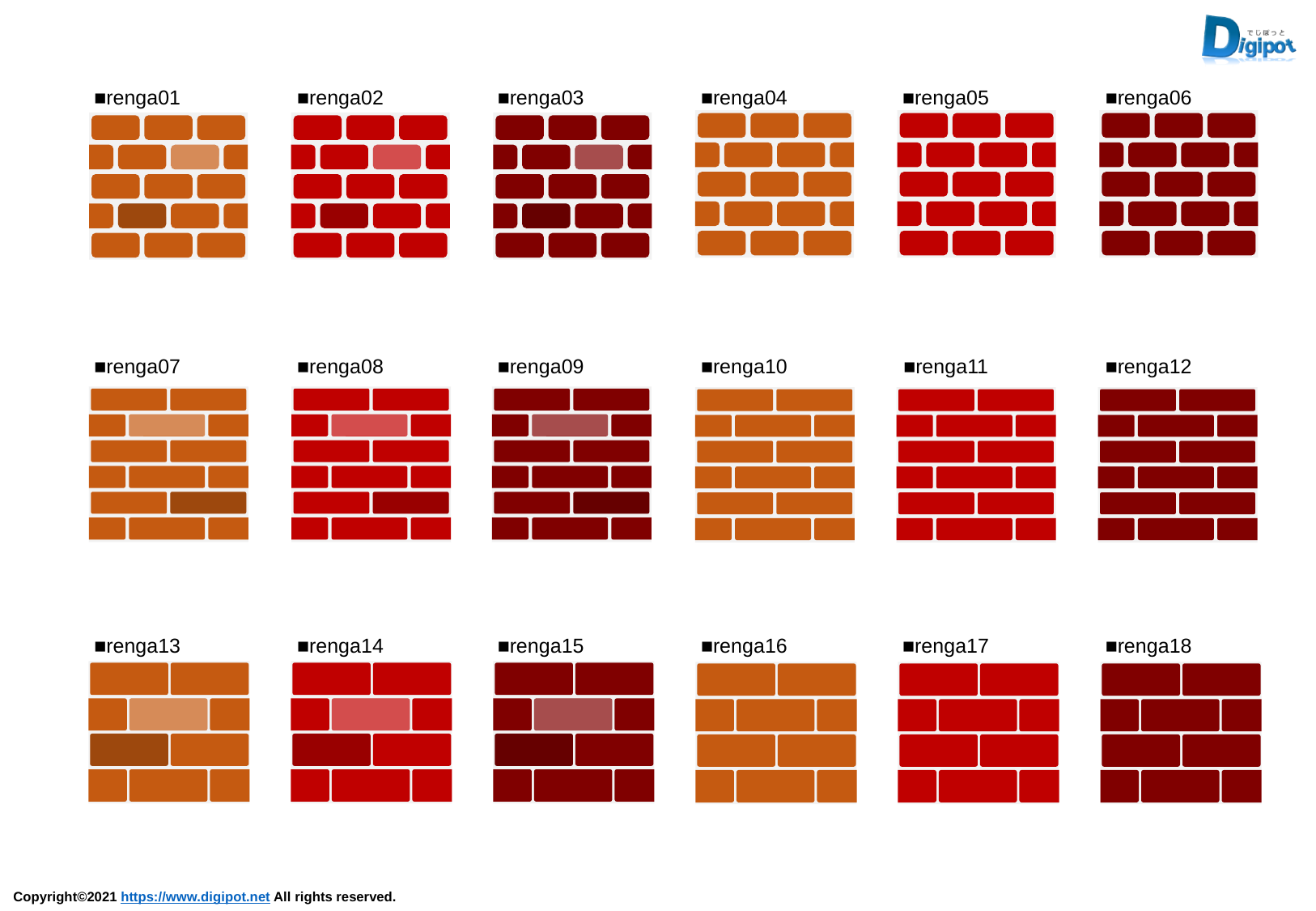

■renga01
■renga02
■renga03
■renga04
■renga05
■renga06

■renga07
■renga08
■renga09
■renga10
■renga11
■renga12

■renga13
■renga14
■renga15
■renga16
■renga17
■renga18